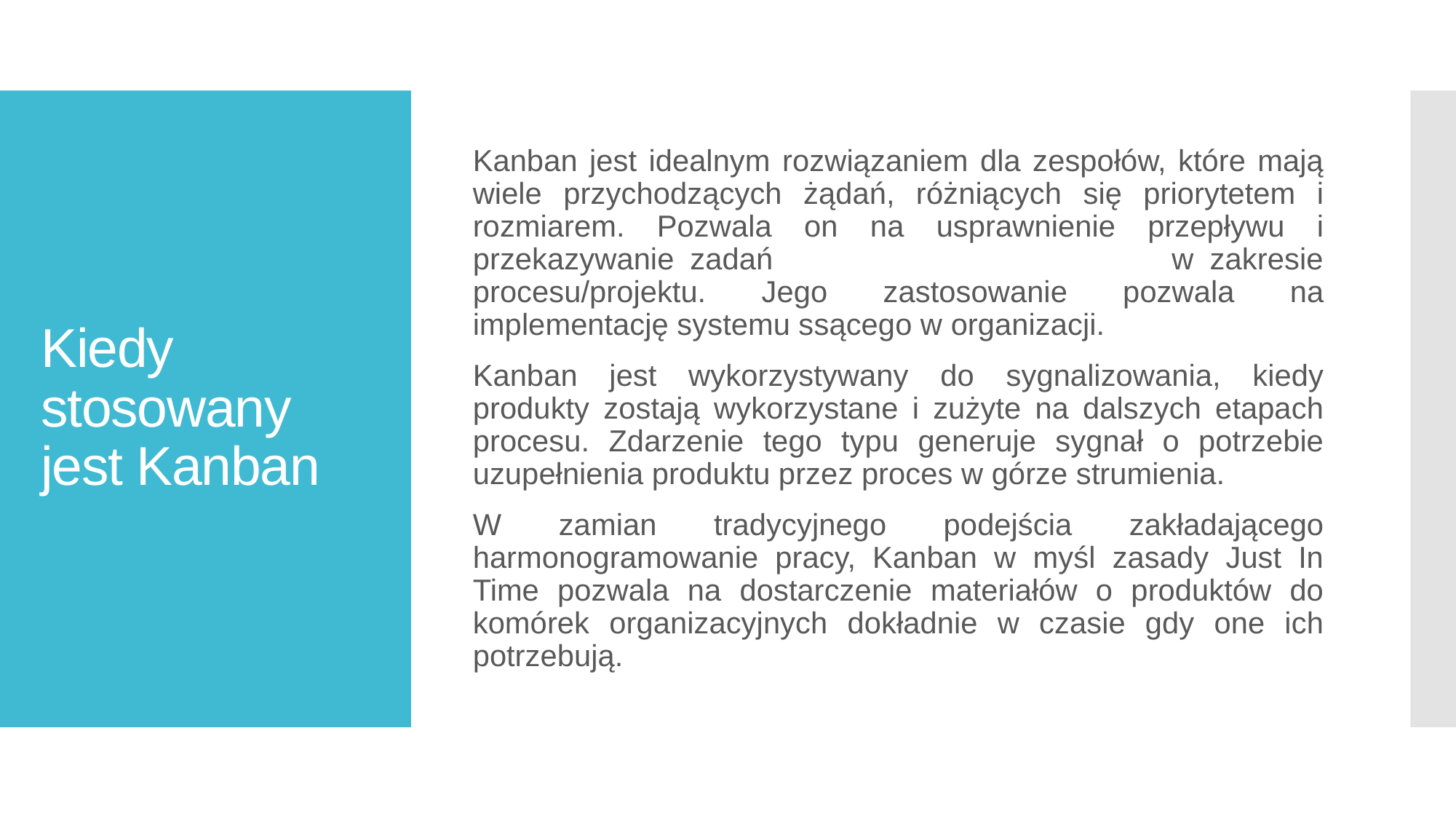

Kanban jest idealnym rozwiązaniem dla zespołów, które mają wiele przychodzących żądań, różniących się priorytetem i rozmiarem. Pozwala on na usprawnienie przepływu i przekazywanie zadań                         w zakresie procesu/projektu. Jego zastosowanie pozwala na implementację systemu ssącego w organizacji.
Kanban jest wykorzystywany do sygnalizowania, kiedy produkty zostają wykorzystane i zużyte na dalszych etapach procesu. Zdarzenie tego typu generuje sygnał o potrzebie uzupełnienia produktu przez proces w górze strumienia.
W zamian tradycyjnego podejścia zakładającego harmonogramowanie pracy, Kanban w myśl zasady Just In Time pozwala na dostarczenie materiałów o produktów do komórek organizacyjnych dokładnie w czasie gdy one ich potrzebują.
# Kiedy stosowany jest Kanban